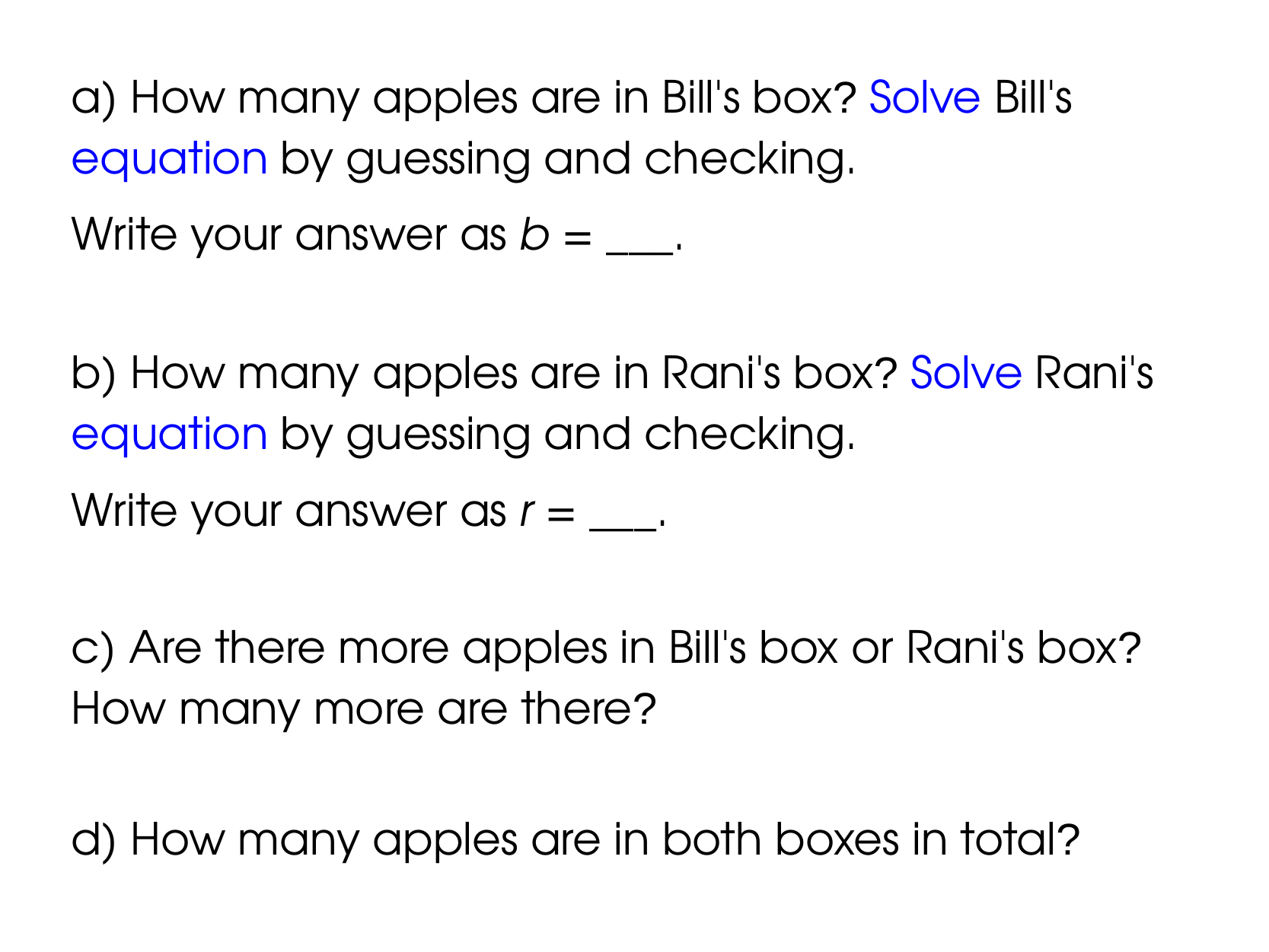

a) How many apples are in Bill's box? Solve Bill's
equation by guessing and checking.
Write your answer as b = ___.
b) How many apples are in Rani's box? Solve Rani's
equation by guessing and checking.
Write your answer as r = ___.
c) Are there more apples in Bill's box or Rani's box?
How many more are there?
d) How many apples are in both boxes in total?